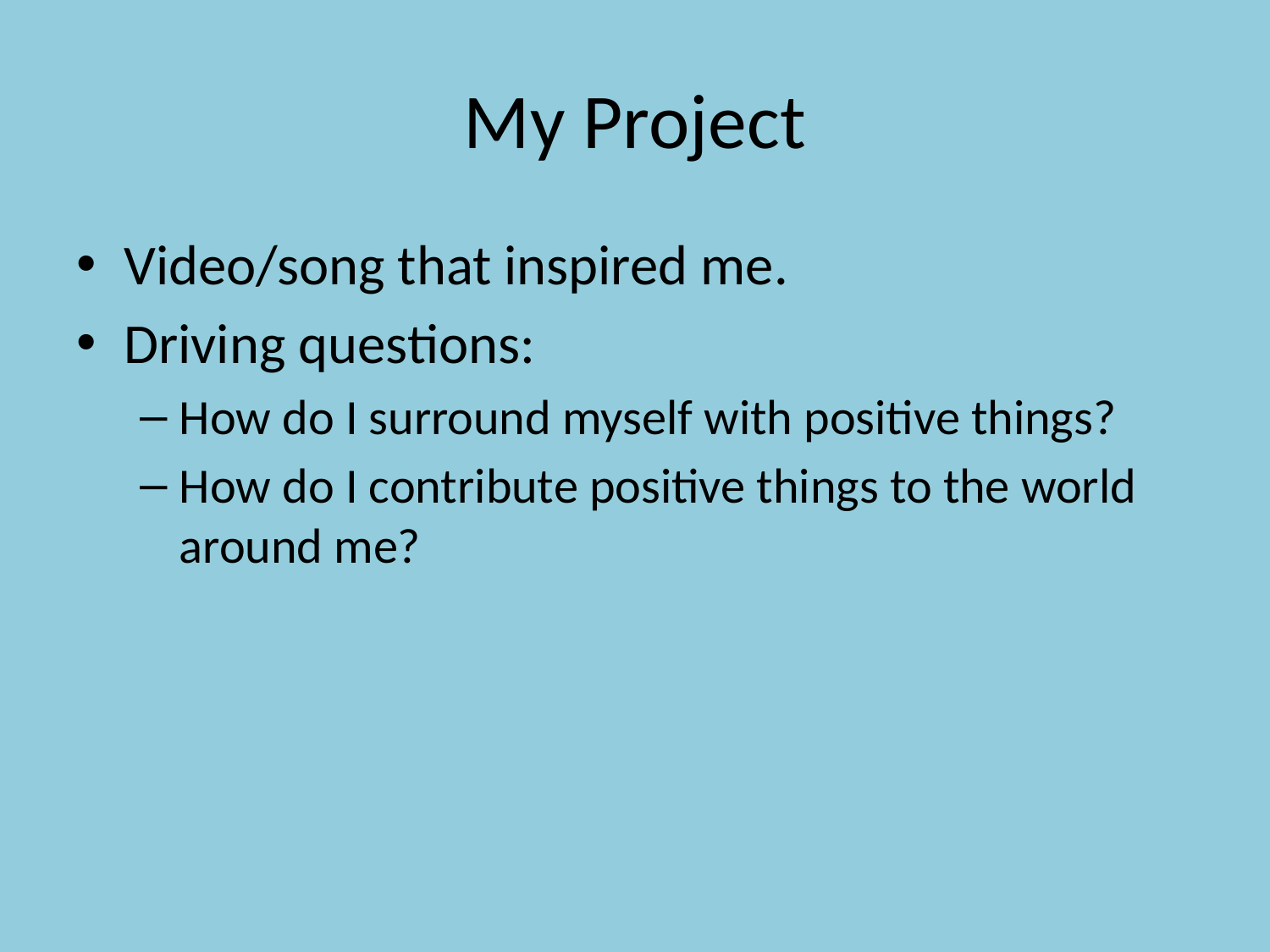

# My Project
Video/song that inspired me.
Driving questions:
How do I surround myself with positive things?
How do I contribute positive things to the world around me?